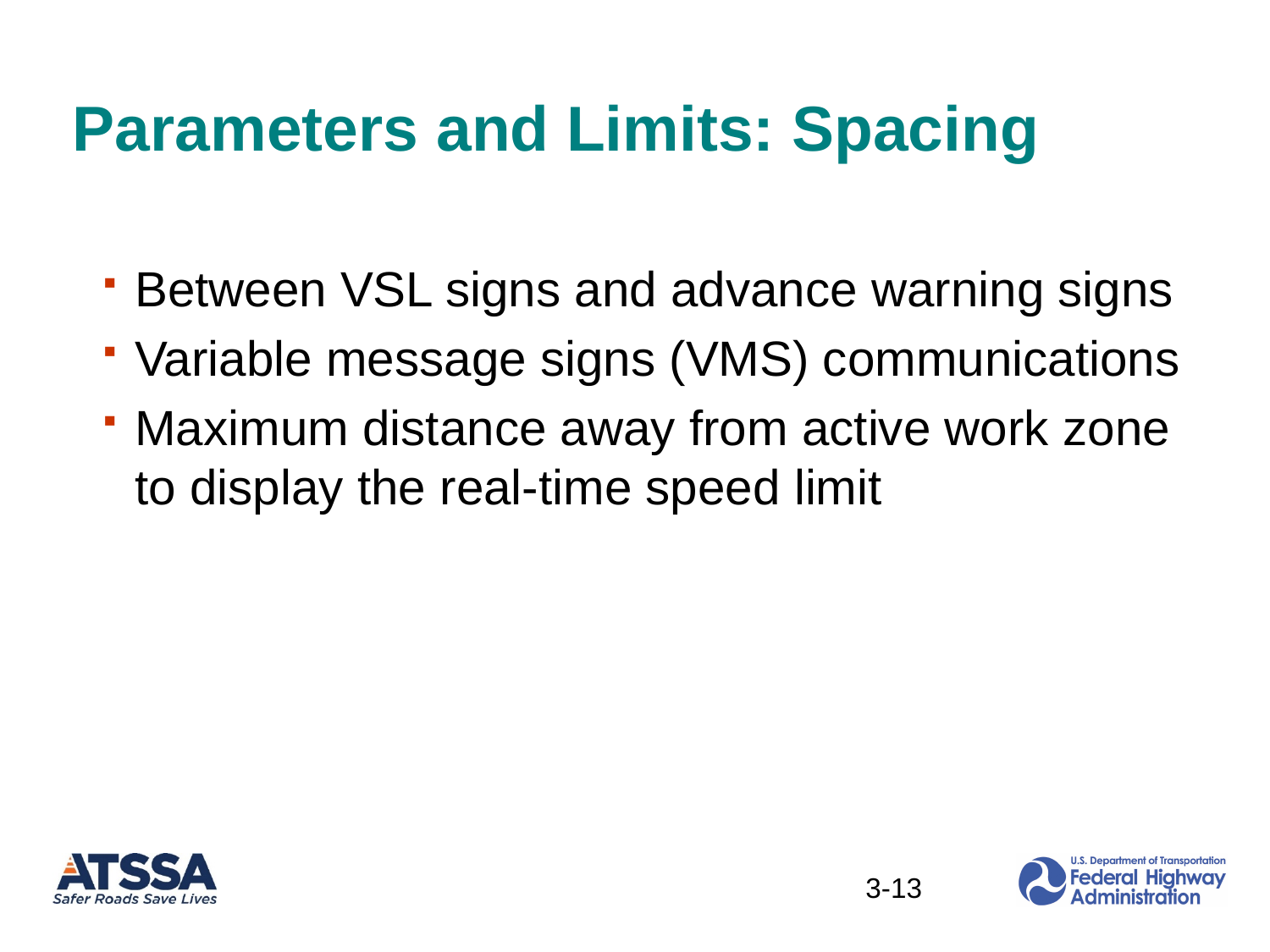

# Parameters and Limits: Spacing
Between VSL signs and advance warning signs
Variable message signs (VMS) communications
Maximum distance away from active work zone to display the real-time speed limit